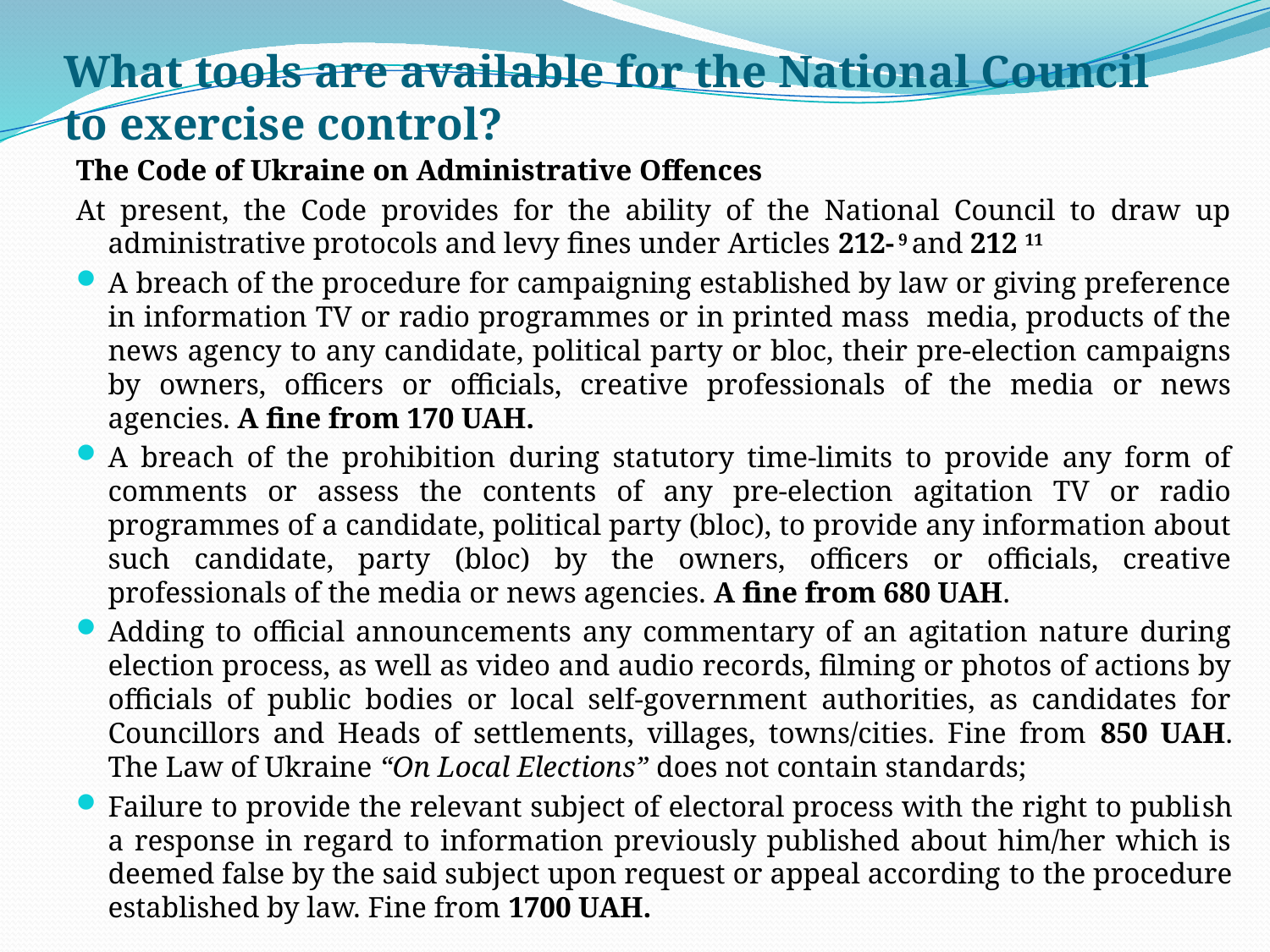

# What tools are available for the National Council to exercise control?
The Code of Ukraine on Administrative Offences
At present, the Code provides for the ability of the National Council to draw up administrative protocols and levy fines under Articles 212- 9 and 212 11
A breach of the procedure for campaigning established by law or giving preference in information TV or radio programmes or in printed mass  media, products of the news agency to any candidate, political party or bloc, their pre-election campaigns by owners, officers or officials, creative professionals of the media or news agencies. A fine from 170 UAH.
A breach of the prohibition during statutory time-limits to provide any form of comments or assess the contents of any pre-election agitation TV or radio programmes of a candidate, political party (bloc), to provide any information about such candidate, party (bloc) by the owners, officers or officials, creative professionals of the media or news agencies. A fine from 680 UAH.
Adding to official announcements any commentary of an agitation nature during election process, as well as video and audio records, filming or photos of actions by officials of public bodies or local self-government authorities, as candidates for Councillors and Heads of settlements, villages, towns/cities. Fine from 850 UAH. The Law of Ukraine “On Local Elections” does not contain standards;
Failure to provide the relevant subject of electoral process with the right to publish a response in regard to information previously published about him/her which is deemed false by the said subject upon request or appeal according to the procedure established by law. Fine from 1700 UAH.